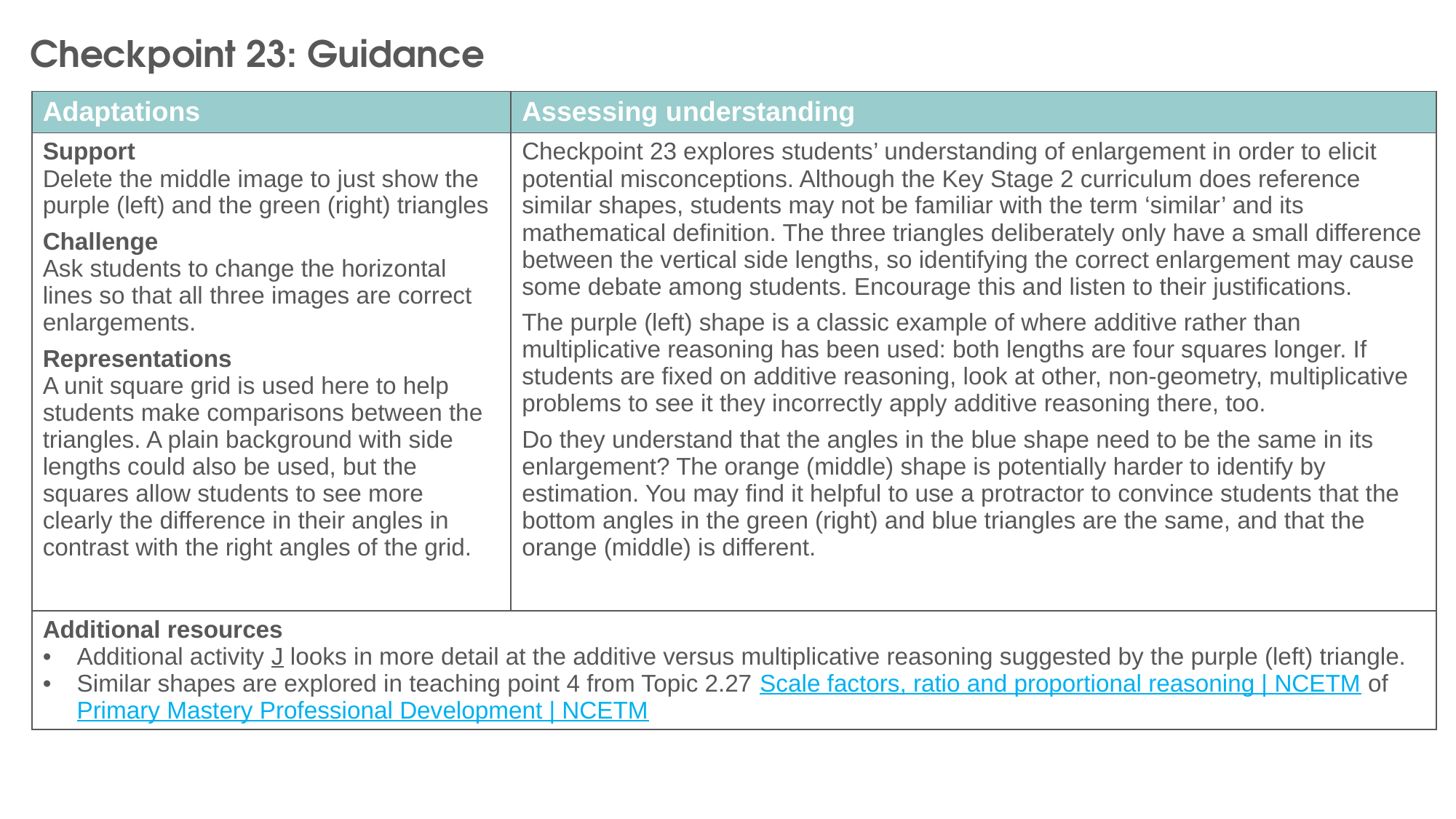

Checkpoint 23: Guidance
| Adaptations | Assessing understanding |
| --- | --- |
| Support Delete the middle image to just show the purple (left) and the green (right) triangles Challenge Ask students to change the horizontal lines so that all three images are correct enlargements. Representations A unit square grid is used here to help students make comparisons between the triangles. A plain background with side lengths could also be used, but the squares allow students to see more clearly the difference in their angles in contrast with the right angles of the grid. | Checkpoint 23 explores students’ understanding of enlargement in order to elicit potential misconceptions. Although the Key Stage 2 curriculum does reference similar shapes, students may not be familiar with the term ‘similar’ and its mathematical definition. The three triangles deliberately only have a small difference between the vertical side lengths, so identifying the correct enlargement may cause some debate among students. Encourage this and listen to their justifications. The purple (left) shape is a classic example of where additive rather than multiplicative reasoning has been used: both lengths are four squares longer. If students are fixed on additive reasoning, look at other, non-geometry, multiplicative problems to see it they incorrectly apply additive reasoning there, too. Do they understand that the angles in the blue shape need to be the same in its enlargement? The orange (middle) shape is potentially harder to identify by estimation. You may find it helpful to use a protractor to convince students that the bottom angles in the green (right) and blue triangles are the same, and that the orange (middle) is different. |
| Additional resources Additional activity J looks in more detail at the additive versus multiplicative reasoning suggested by the purple (left) triangle. Similar shapes are explored in teaching point 4 from Topic 2.27 Scale factors, ratio and proportional reasoning | NCETM of Primary Mastery Professional Development | NCETM |  |